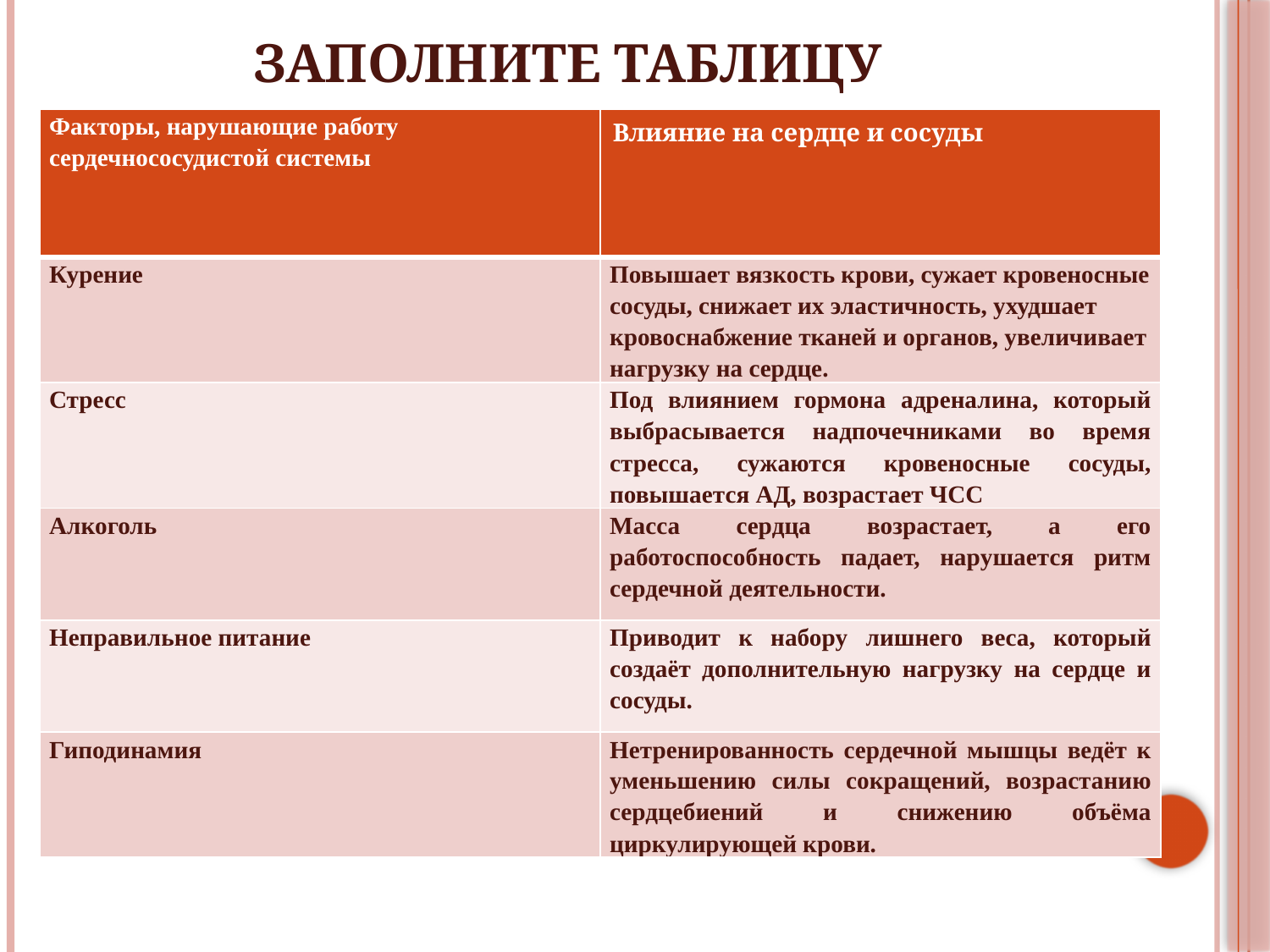

# Заполните таблицу
| Факторы, нарушающие работу сердечнососудистой системы | Влияние на сердце и сосуды |
| --- | --- |
| Курение | Повышает вязкость крови, сужает кровеносные сосуды, снижает их эластичность, ухудшает кровоснабжение тканей и органов, увеличивает нагрузку на сердце. |
| Стресс | Под влиянием гормона адреналина, который выбрасывается надпочечниками во время стресса, сужаются кровеносные сосуды, повышается АД, возрастает ЧСС |
| Алкоголь | Масса сердца возрастает, а его работоспособность падает, нарушается ритм сердечной деятельности. |
| Неправильное питание | Приводит к набору лишнего веса, который создаёт дополнительную нагрузку на сердце и сосуды. |
| Гиподинамия | Нетренированность сердечной мышцы ведёт к уменьшению силы сокращений, возрастанию сердцебиений и снижению объёма циркулирующей крови. |